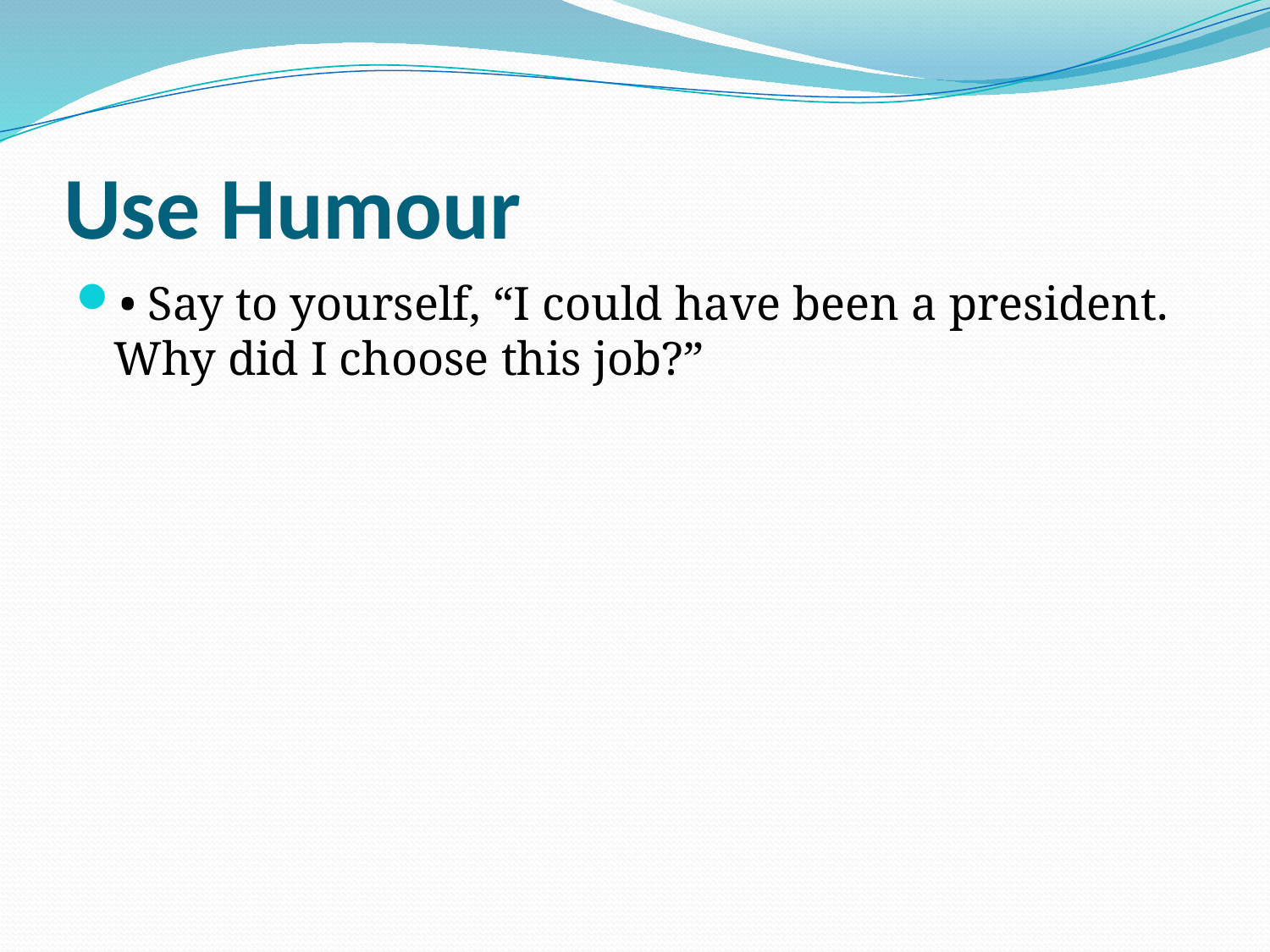

# Use Humour
• Say to yourself, “I could have been a president. Why did I choose this job?”